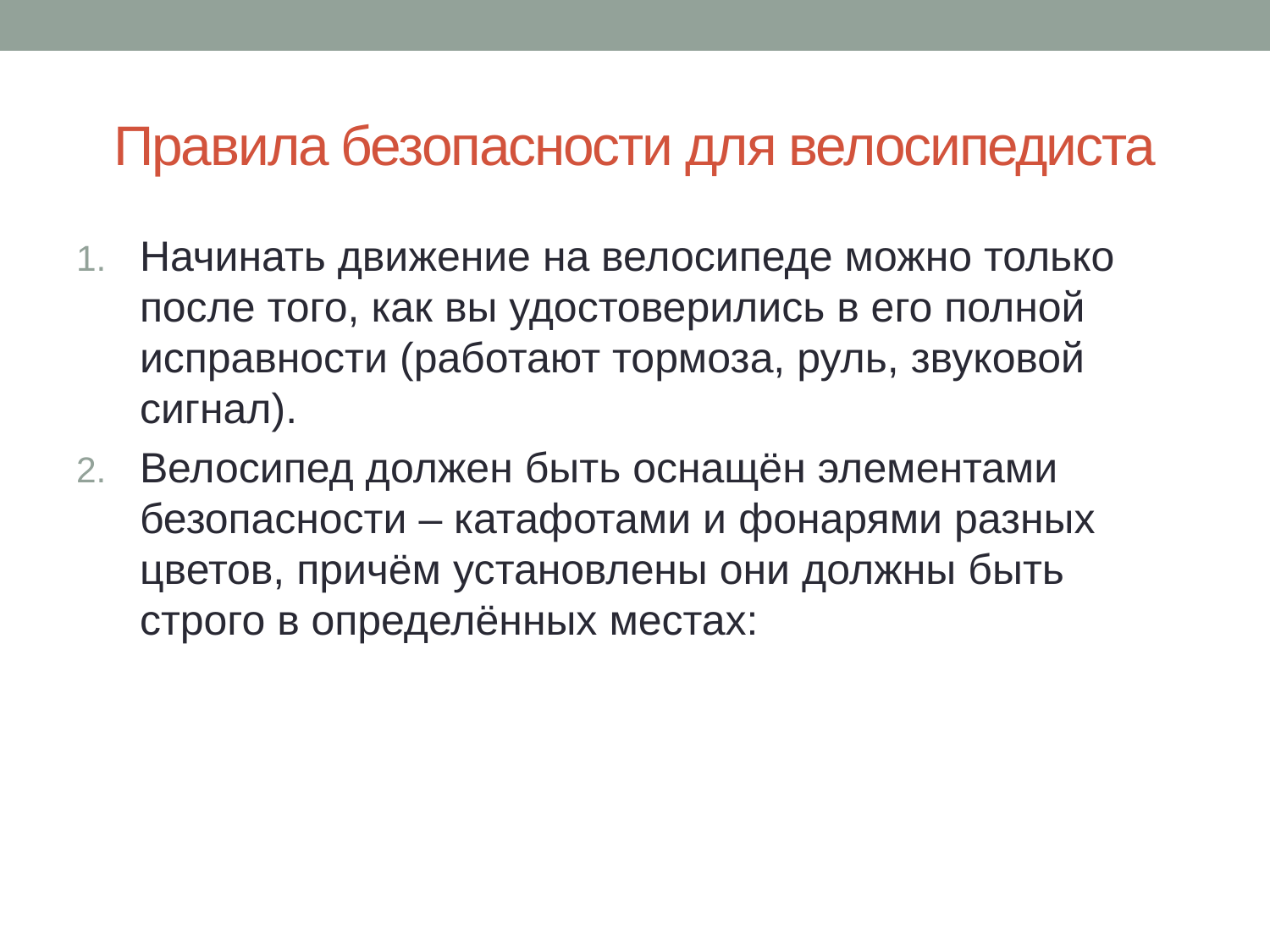

# Правила безопасности для велосипедиста
Начинать движение на велосипеде можно только после того, как вы удостоверились в его полной исправности (работают тормоза, руль, звуковой сигнал).
Велосипед должен быть оснащён элементами безопасности – катафотами и фонарями разных цветов, причём установлены они должны быть строго в определённых местах: